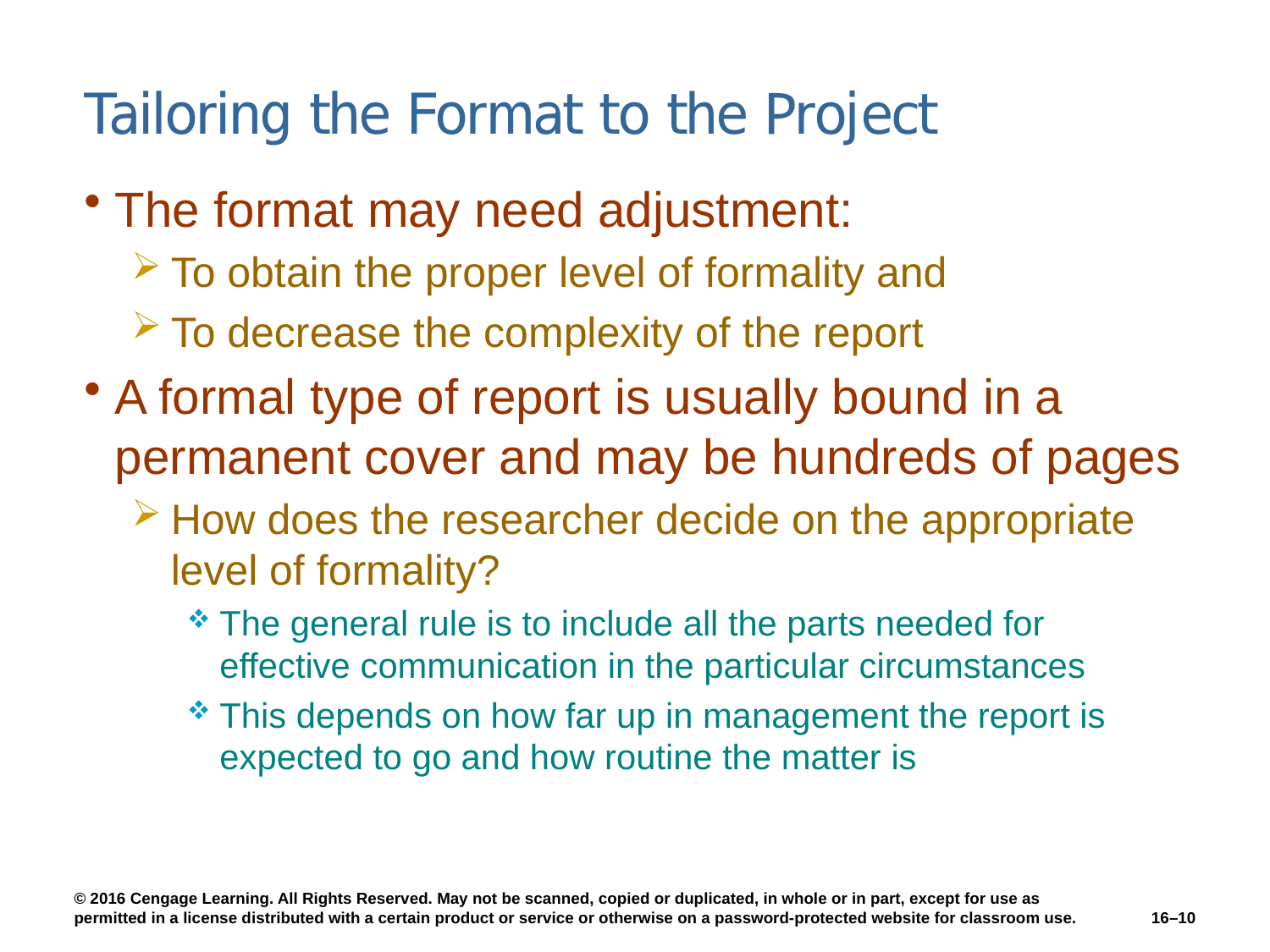

# Tailoring the Format to the Project
The format may need adjustment:
To obtain the proper level of formality and
To decrease the complexity of the report
A formal type of report is usually bound in a permanent cover and may be hundreds of pages
How does the researcher decide on the appropriate level of formality?
The general rule is to include all the parts needed for effective communication in the particular circumstances
This depends on how far up in management the report is expected to go and how routine the matter is
16–10
© 2016 Cengage Learning. All Rights Reserved. May not be scanned, copied or duplicated, in whole or in part, except for use as permitted in a license distributed with a certain product or service or otherwise on a password-protected website for classroom use.